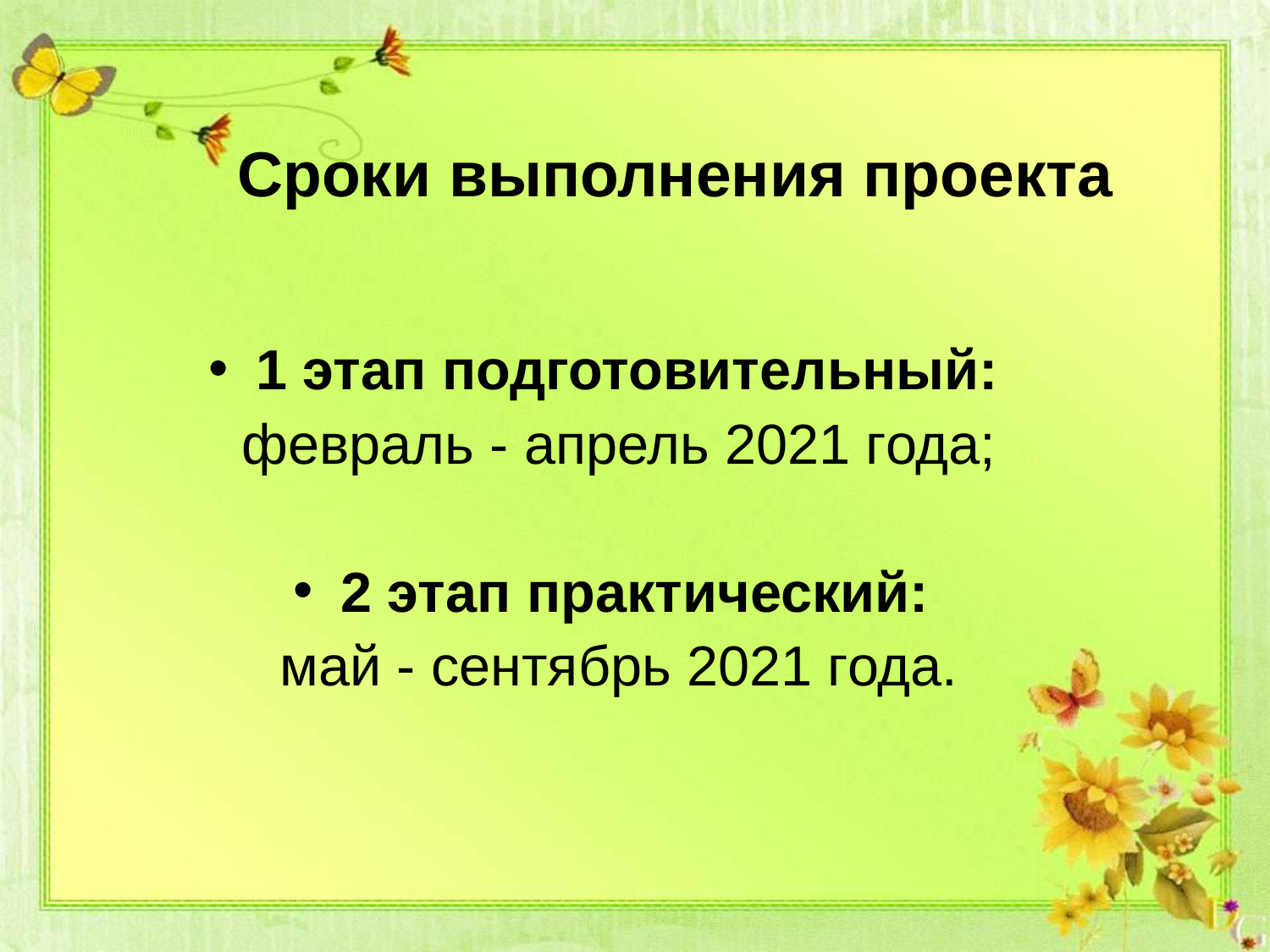

# Сроки выполнения проекта
1 этап подготовительный:
февраль - апрель 2021 года;

2 этап практический:
 май - сентябрь 2021 года.